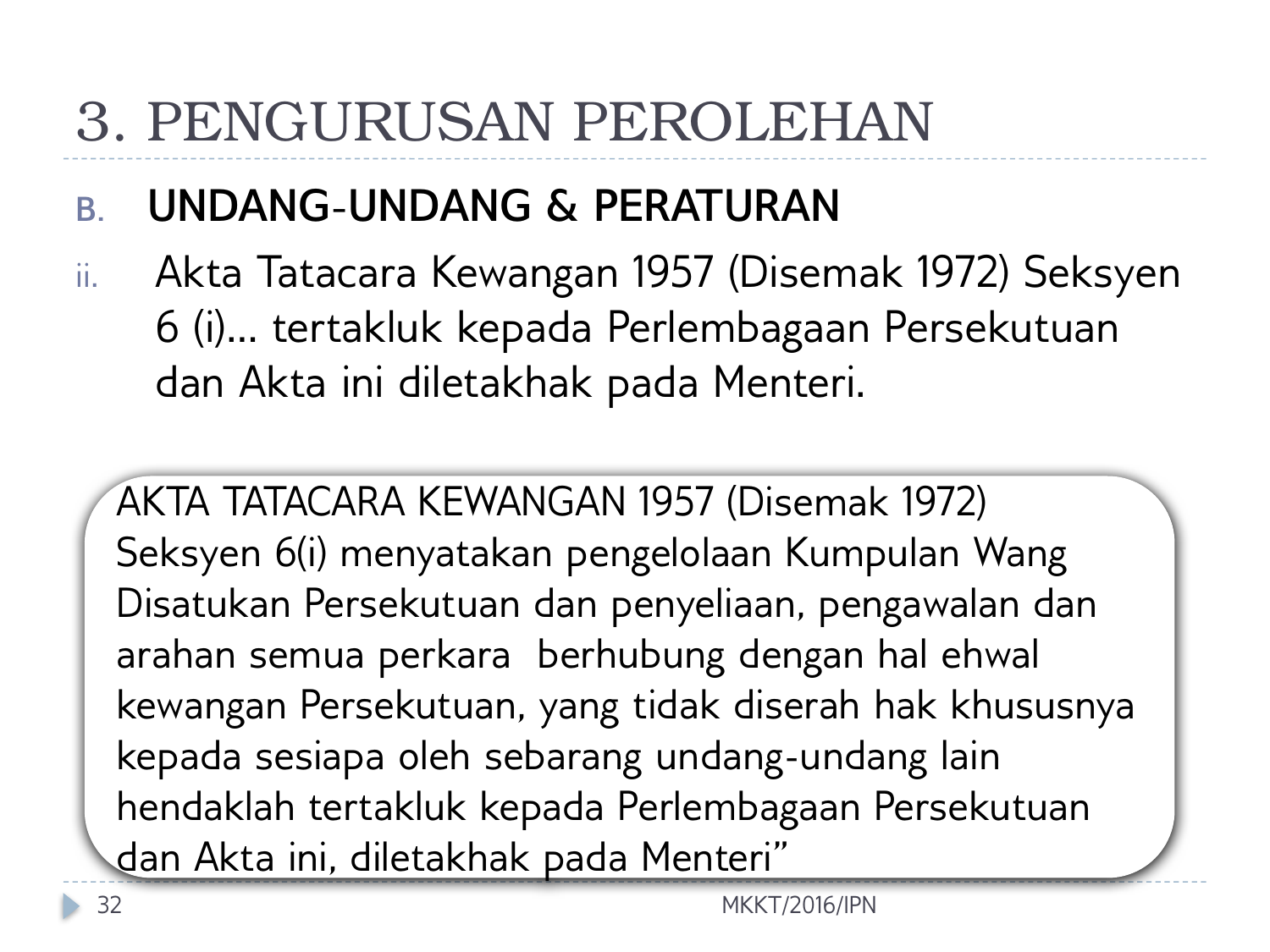

# 3. PENGURUSAN PEROLEHAN
UNDANG-UNDANG & PERATURAN
Akta Tatacara Kewangan 1957 (Disemak 1972) Seksyen 6 (i)… tertakluk kepada Perlembagaan Persekutuan dan Akta ini diletakhak pada Menteri.
AKTA TATACARA KEWANGAN 1957 (Disemak 1972)
Seksyen 6(i) menyatakan pengelolaan Kumpulan Wang Disatukan Persekutuan dan penyeliaan, pengawalan dan arahan semua perkara  berhubung dengan hal ehwal kewangan Persekutuan, yang tidak diserah hak khususnya kepada sesiapa oleh sebarang undang-undang lain hendaklah tertakluk kepada Perlembagaan Persekutuan dan Akta ini, diletakhak pada Menteri”
32
MKKT/2016/IPN